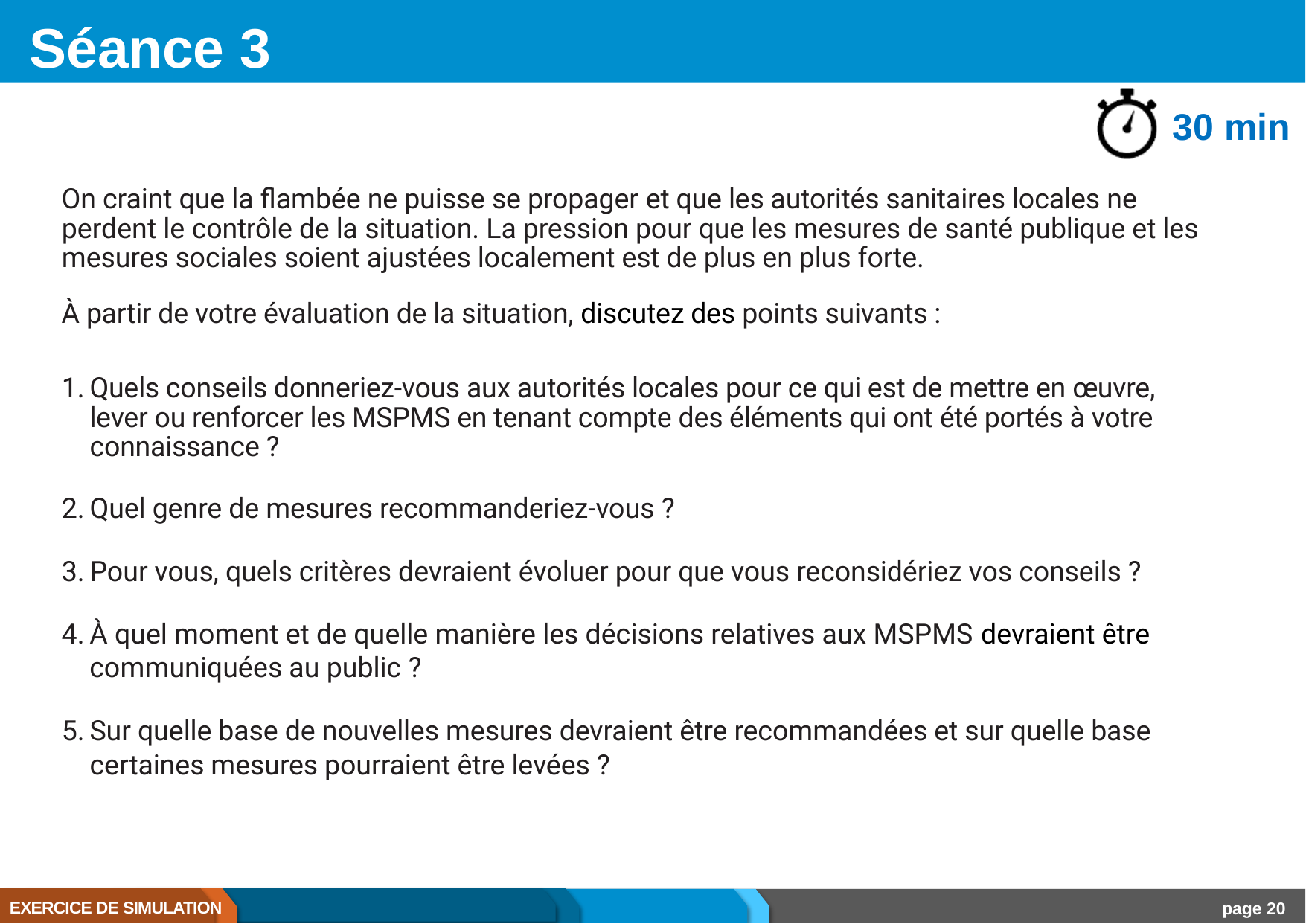

# Séance 3

30 min

On craint que la flambée ne puisse se propager et que les autorités sanitaires locales ne perdent le contrôle de la situation. La pression pour que les mesures de santé publique et les mesures sociales soient ajustées localement est de plus en plus forte.
À partir de votre évaluation de la situation, discutez des points suivants :

Quels conseils donneriez-vous aux autorités locales pour ce qui est de mettre en œuvre, lever ou renforcer les MSPMS en tenant compte des éléments qui ont été portés à votre connaissance ?
Quel genre de mesures recommanderiez-vous ?

Pour vous, quels critères devraient évoluer pour que vous reconsidériez vos conseils ?
À quel moment et de quelle manière les décisions relatives aux MSPMS devraient être communiquées au public ?
Sur quelle base de nouvelles mesures devraient être recommandées et sur quelle base certaines mesures pourraient être levées ?
EXERCICE DE SIMULATION
page 20